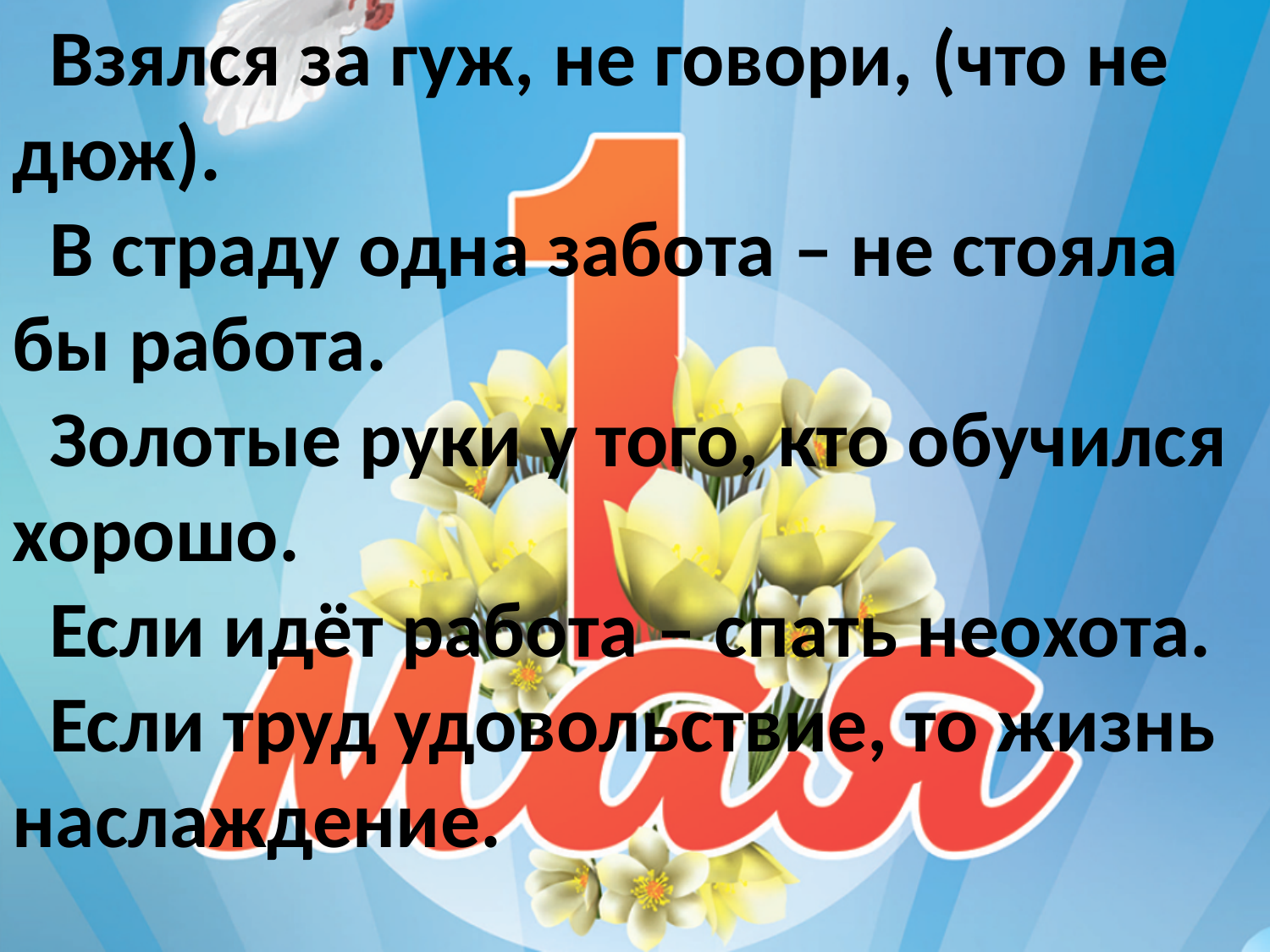

Взялся за гуж, не говори, (что не дюж).
В страду одна забота – не стояла бы работа.
Золотые руки у того, кто обучился хорошо.
Если идёт работа – спать неохота.
Если труд удовольствие, то жизнь наслаждение.